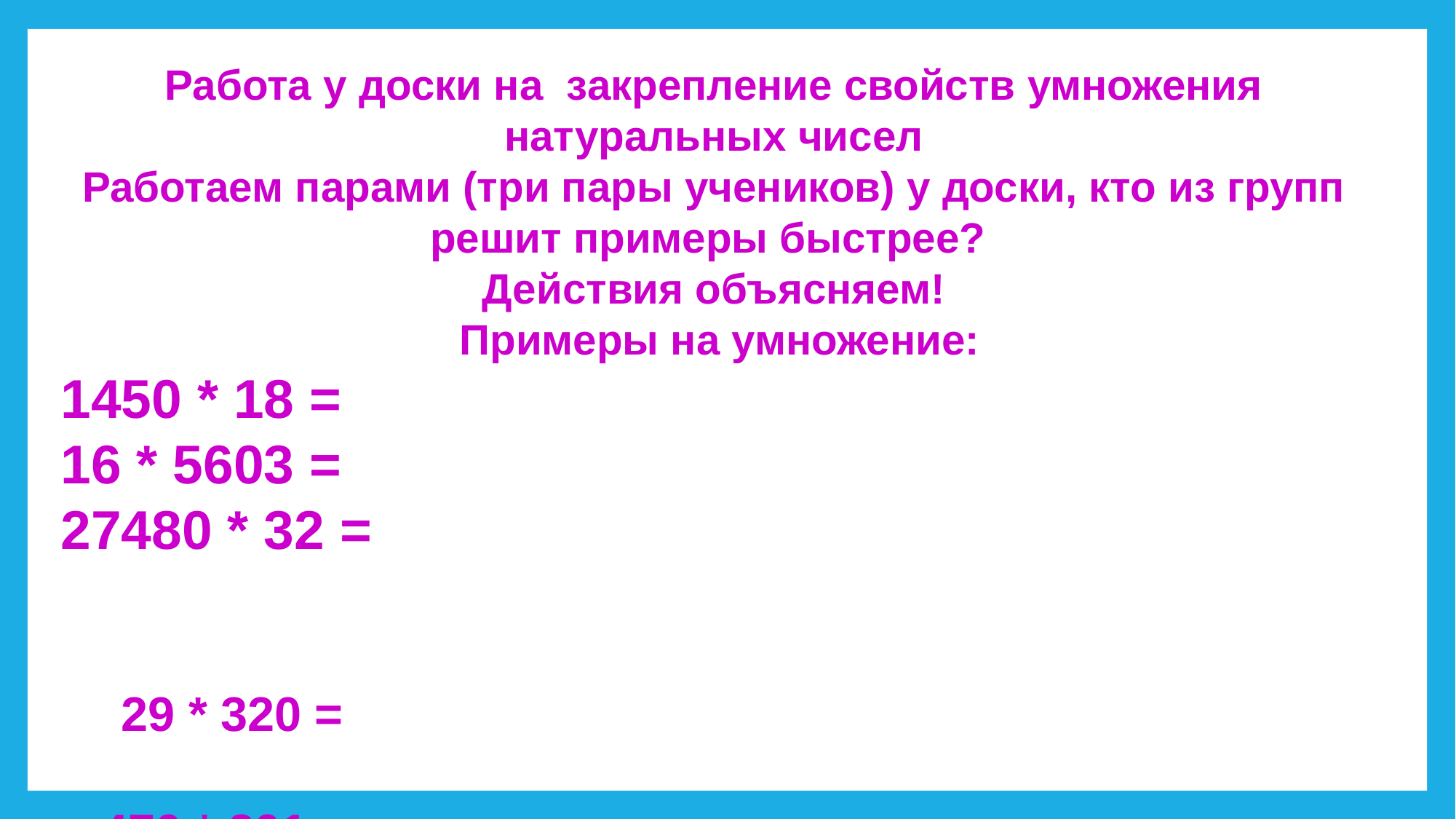

Работа у доски на  закрепление свойств умножения натуральных чисел
Работаем парами (три пары учеников) у доски, кто из групп решит примеры быстрее?
Действия объясняем!
 Примеры на умножение:
1450 * 18 =
16 * 5603 =
27480 * 32 =

                                                                                           29 * 320 =
                                                                                                     470 * 201 =
                                                                                                       7890 * 0 =